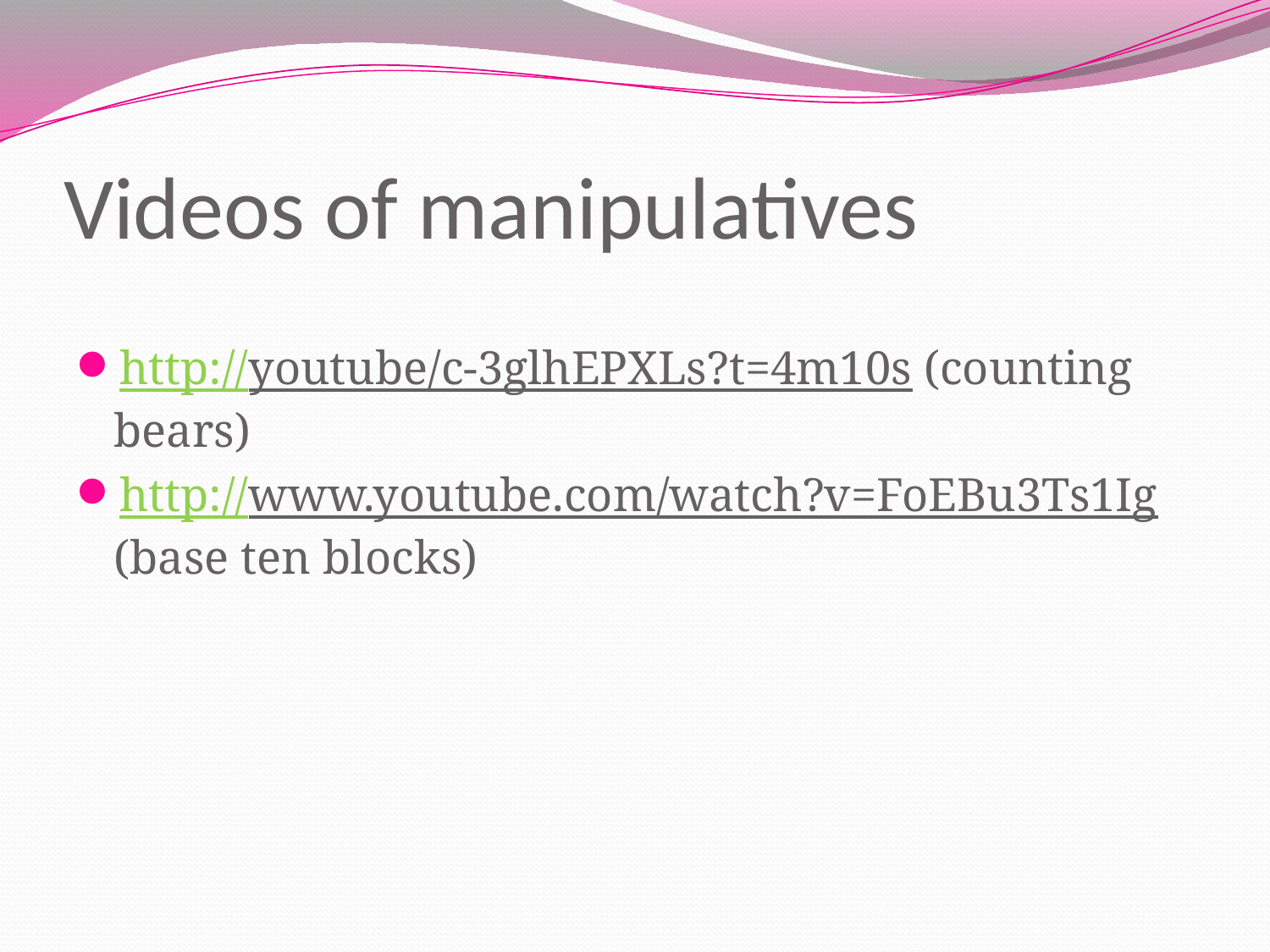

# Videos of manipulatives

http://youtube/c-3glhEPXLs?t=4m10s (counting bears)
http://www.youtube.com/watch?v=FoEBu3Ts1Ig (base ten blocks)